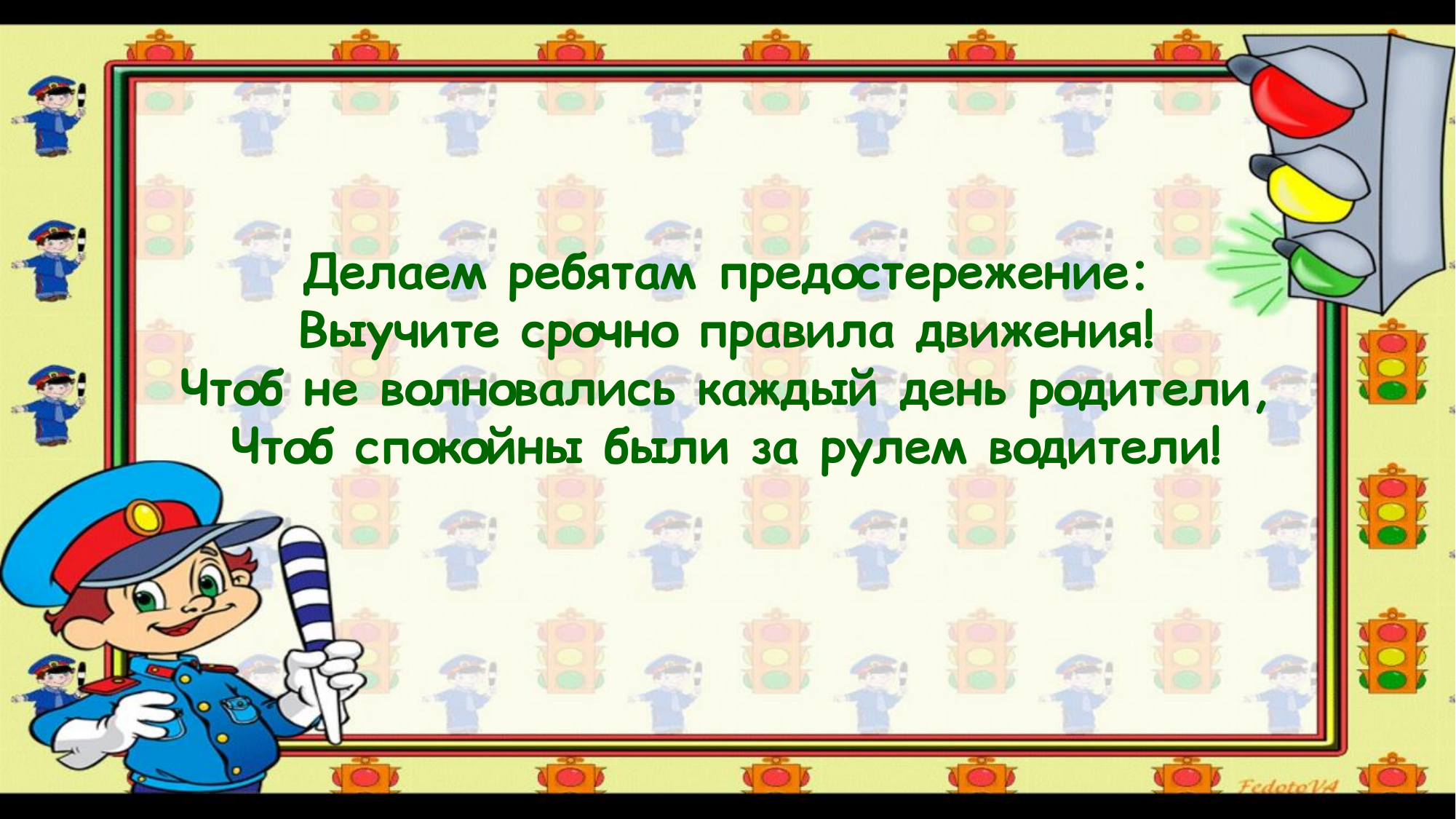

Делаем ребятам предостережение:
Выучите срочно правила движения!
Чтоб не волновались каждый день родители,
Чтоб спокойны были за рулем водители!